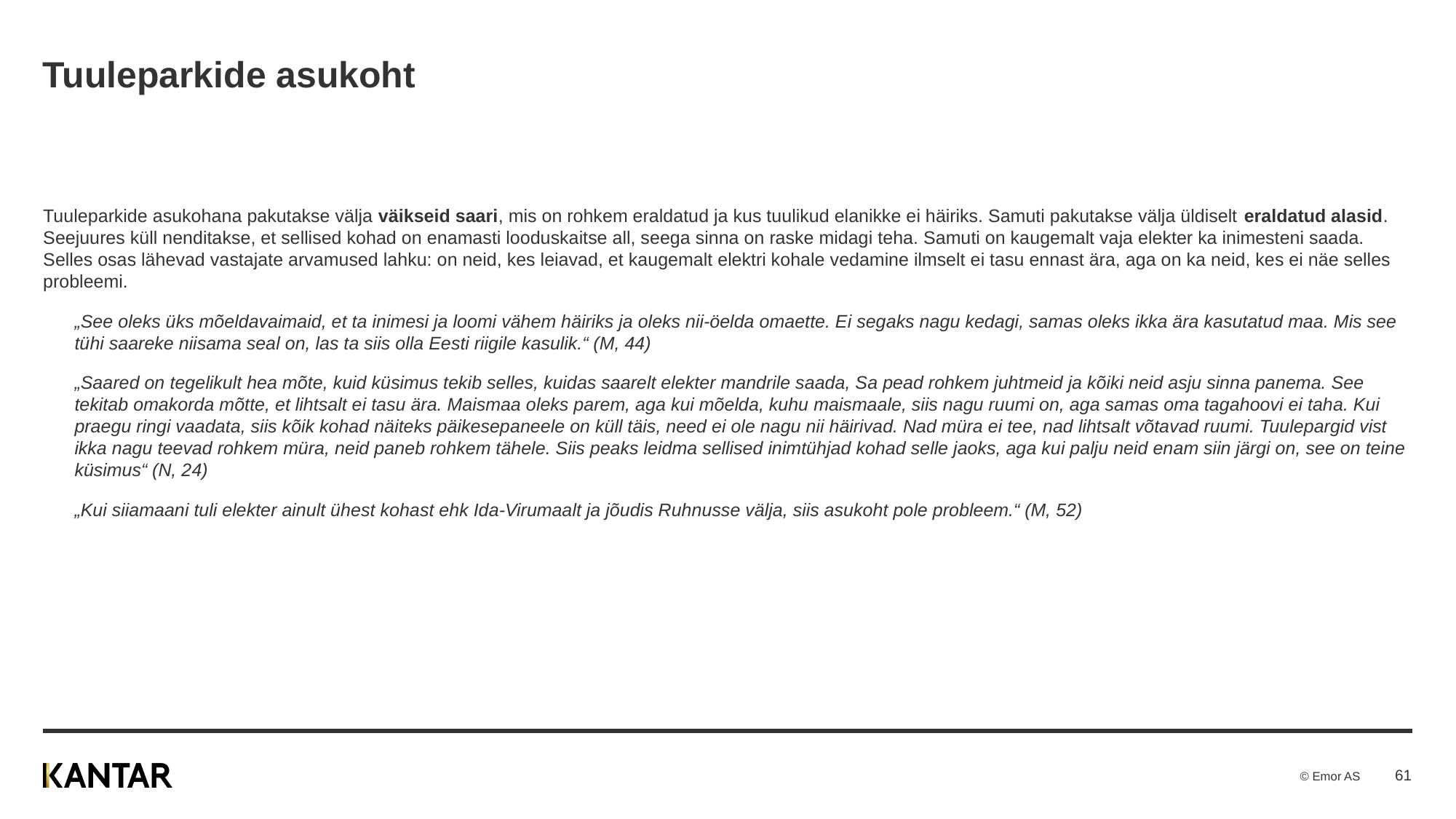

# Tuuleparkide asukoht
Tuuleparkide asukohana pakutakse välja väikseid saari, mis on rohkem eraldatud ja kus tuulikud elanikke ei häiriks. Samuti pakutakse välja üldiselt eraldatud alasid. Seejuures küll nenditakse, et sellised kohad on enamasti looduskaitse all, seega sinna on raske midagi teha. Samuti on kaugemalt vaja elekter ka inimesteni saada. Selles osas lähevad vastajate arvamused lahku: on neid, kes leiavad, et kaugemalt elektri kohale vedamine ilmselt ei tasu ennast ära, aga on ka neid, kes ei näe selles probleemi.
„See oleks üks mõeldavaimaid, et ta inimesi ja loomi vähem häiriks ja oleks nii-öelda omaette. Ei segaks nagu kedagi, samas oleks ikka ära kasutatud maa. Mis see tühi saareke niisama seal on, las ta siis olla Eesti riigile kasulik.“ (M, 44)
„Saared on tegelikult hea mõte, kuid küsimus tekib selles, kuidas saarelt elekter mandrile saada, Sa pead rohkem juhtmeid ja kõiki neid asju sinna panema. See tekitab omakorda mõtte, et lihtsalt ei tasu ära. Maismaa oleks parem, aga kui mõelda, kuhu maismaale, siis nagu ruumi on, aga samas oma tagahoovi ei taha. Kui praegu ringi vaadata, siis kõik kohad näiteks päikesepaneele on küll täis, need ei ole nagu nii häirivad. Nad müra ei tee, nad lihtsalt võtavad ruumi. Tuulepargid vist ikka nagu teevad rohkem müra, neid paneb rohkem tähele. Siis peaks leidma sellised inimtühjad kohad selle jaoks, aga kui palju neid enam siin järgi on, see on teine küsimus“ (N, 24)
„Kui siiamaani tuli elekter ainult ühest kohast ehk Ida-Virumaalt ja jõudis Ruhnusse välja, siis asukoht pole probleem.“ (M, 52)
61